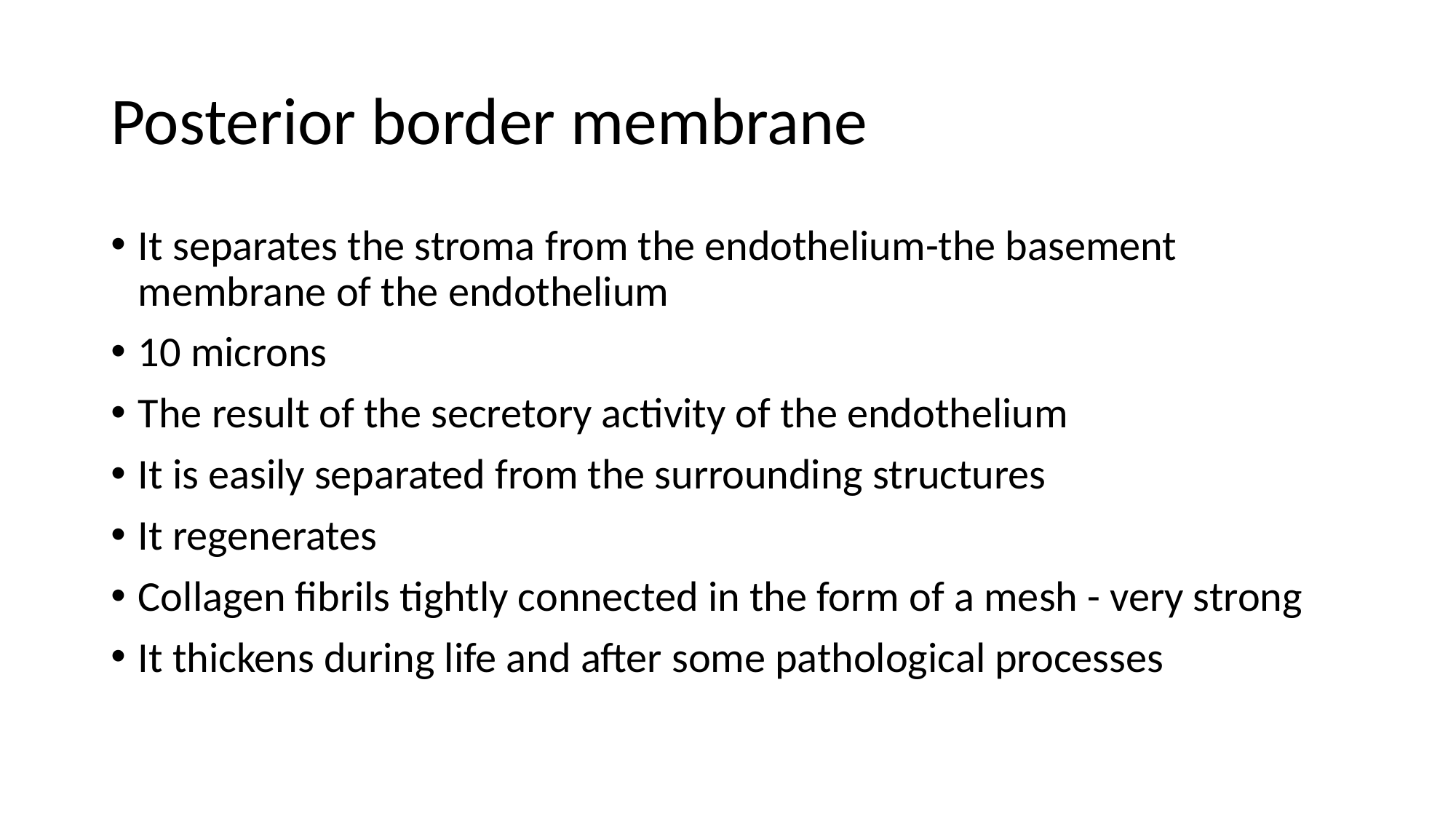

# Posterior border membrane
It separates the stroma from the endothelium-the basement membrane of the endothelium
10 microns
The result of the secretory activity of the endothelium
It is easily separated from the surrounding structures
It regenerates
Collagen fibrils tightly connected in the form of a mesh - very strong
It thickens during life and after some pathological processes